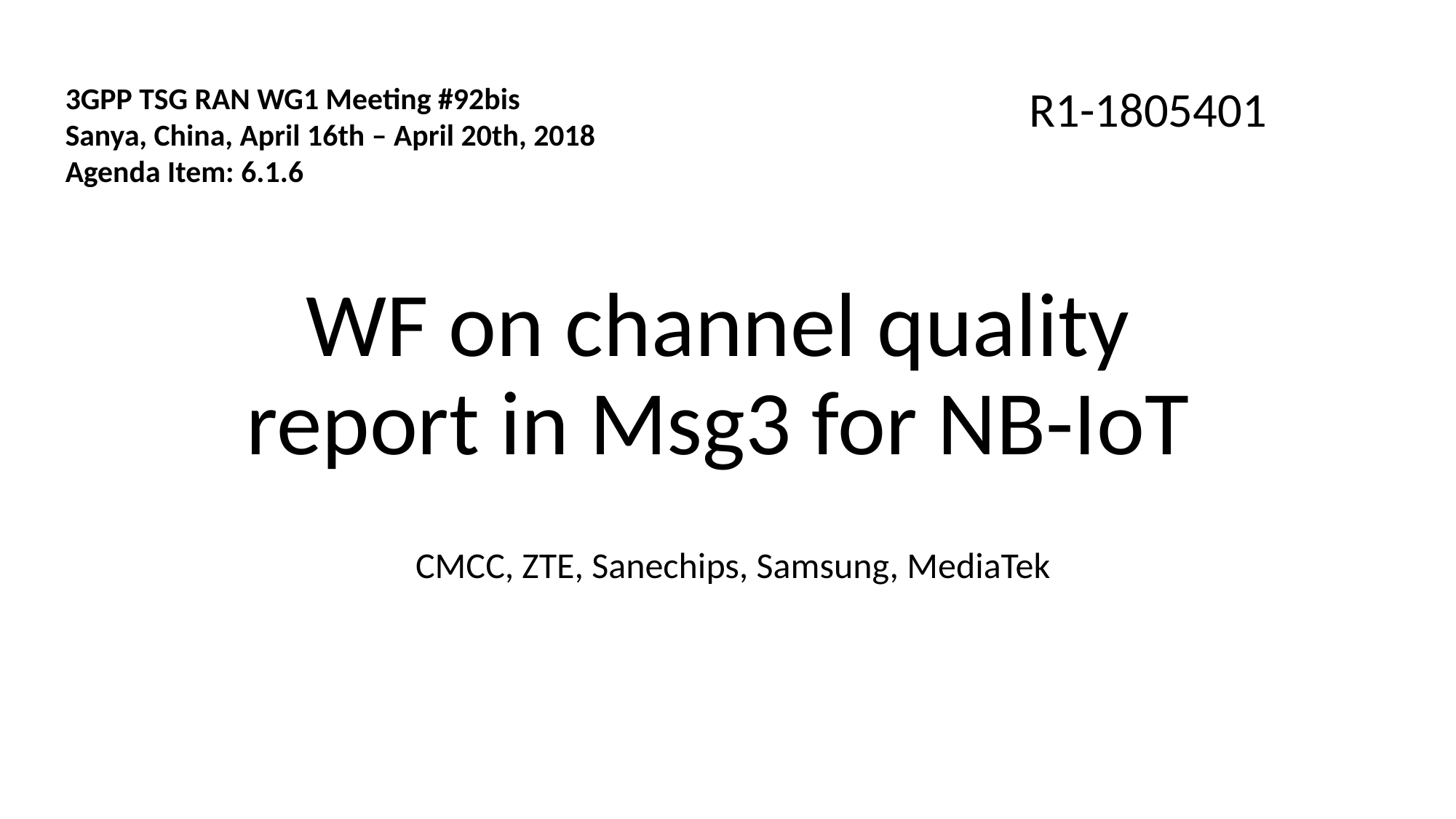

3GPP TSG RAN WG1 Meeting #92bis
Sanya, China, April 16th – April 20th, 2018
Agenda Item: 6.1.6
 R1-1805401
# WF on channel quality report in Msg3 for NB-IoT
CMCC, ZTE, Sanechips, Samsung, MediaTek